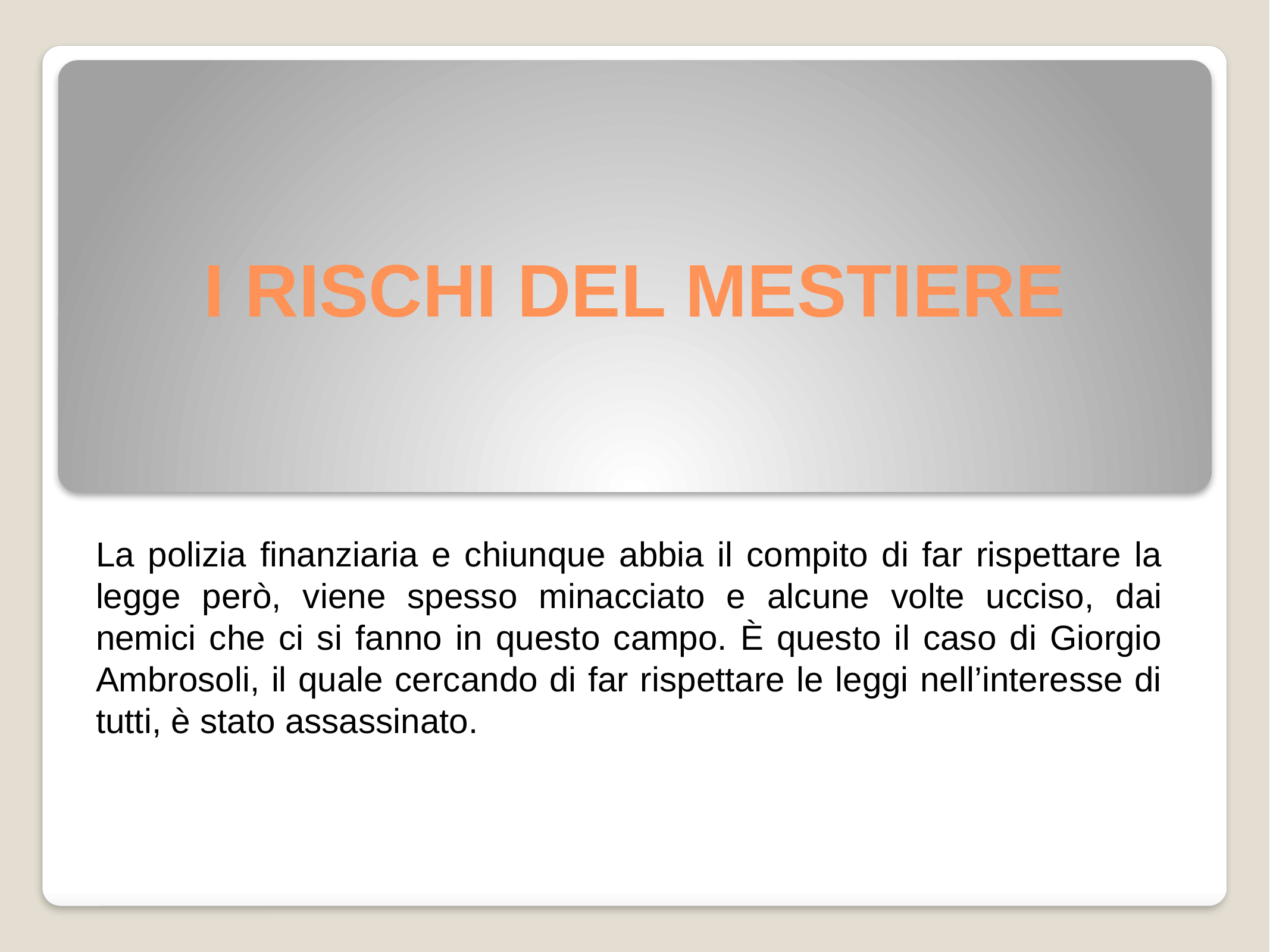

# I RISCHI DEL MESTIERE
La polizia finanziaria e chiunque abbia il compito di far rispettare la legge però, viene spesso minacciato e alcune volte ucciso, dai nemici che ci si fanno in questo campo. È questo il caso di Giorgio Ambrosoli, il quale cercando di far rispettare le leggi nell’interesse di tutti, è stato assassinato.